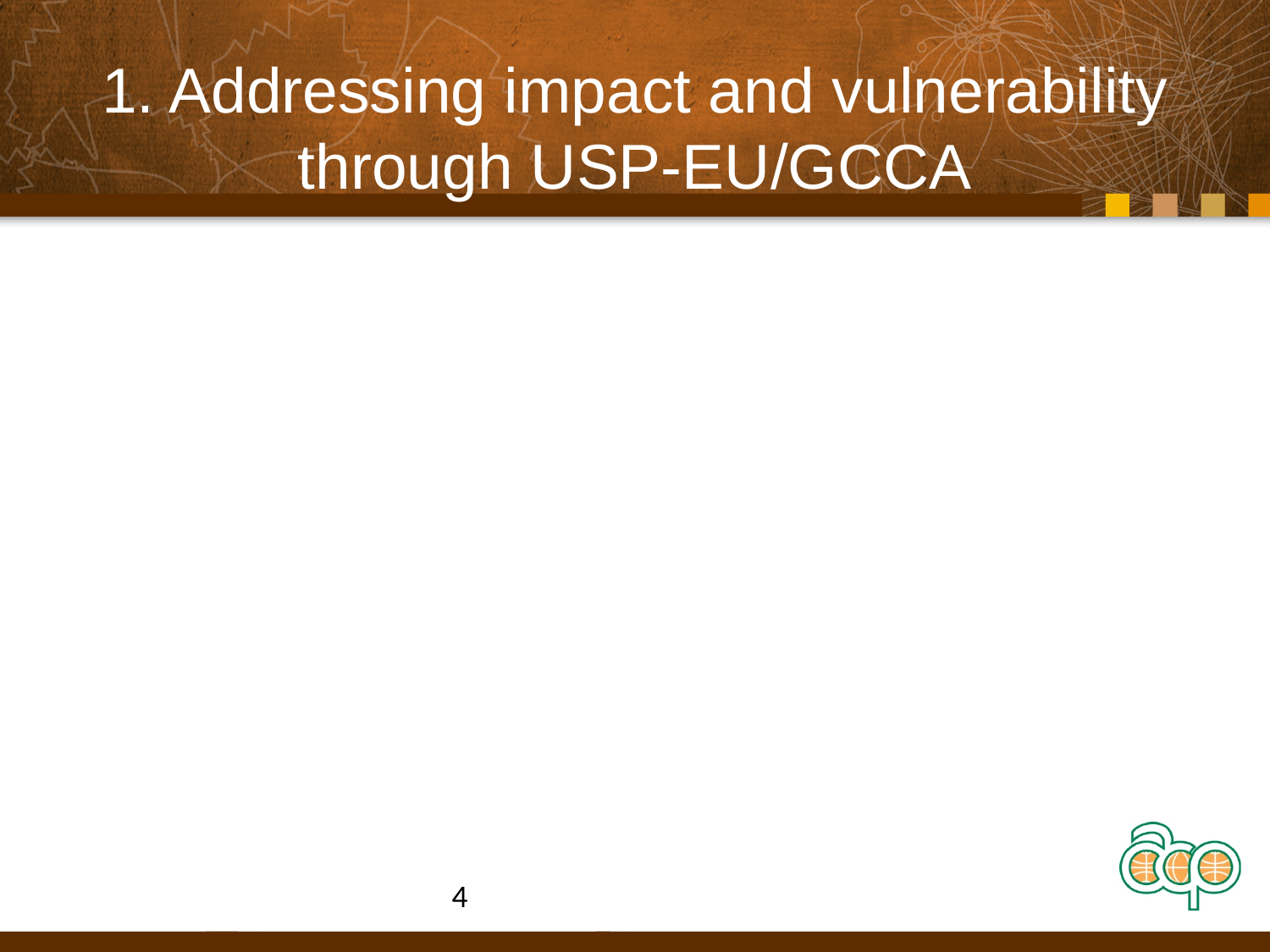

# 1. Addressing impact and vulnerability through USP-EU/GCCA

4